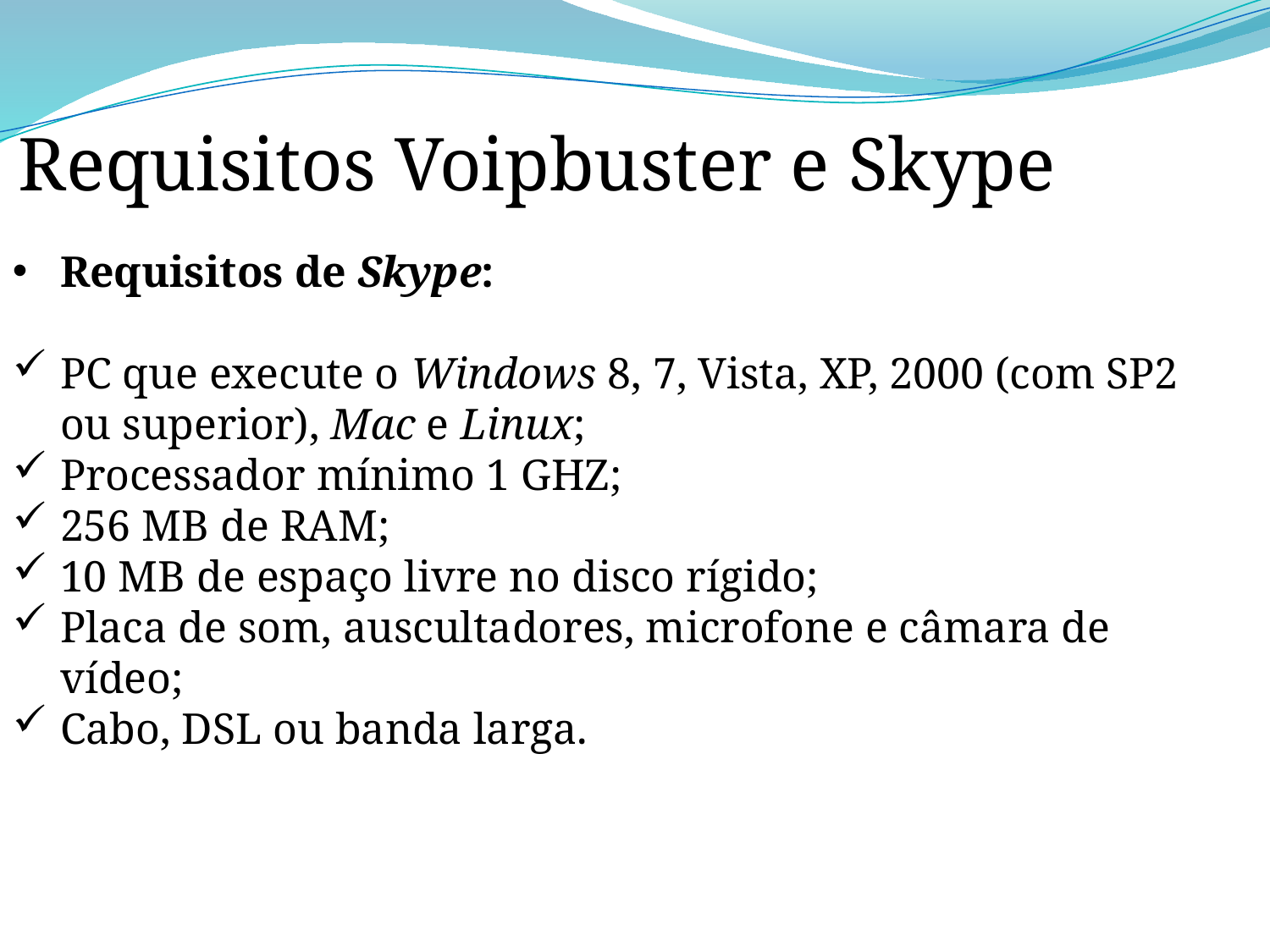

Requisitos Voipbuster e Skype
Requisitos de Skype:

PC que execute o Windows 8, 7, Vista, XP, 2000 (com SP2 ou superior), Mac e Linux;
Processador mínimo 1 GHZ;
256 MB de RAM;
10 MB de espaço livre no disco rígido;
Placa de som, auscultadores, microfone e câmara de vídeo;
Cabo, DSL ou banda larga.